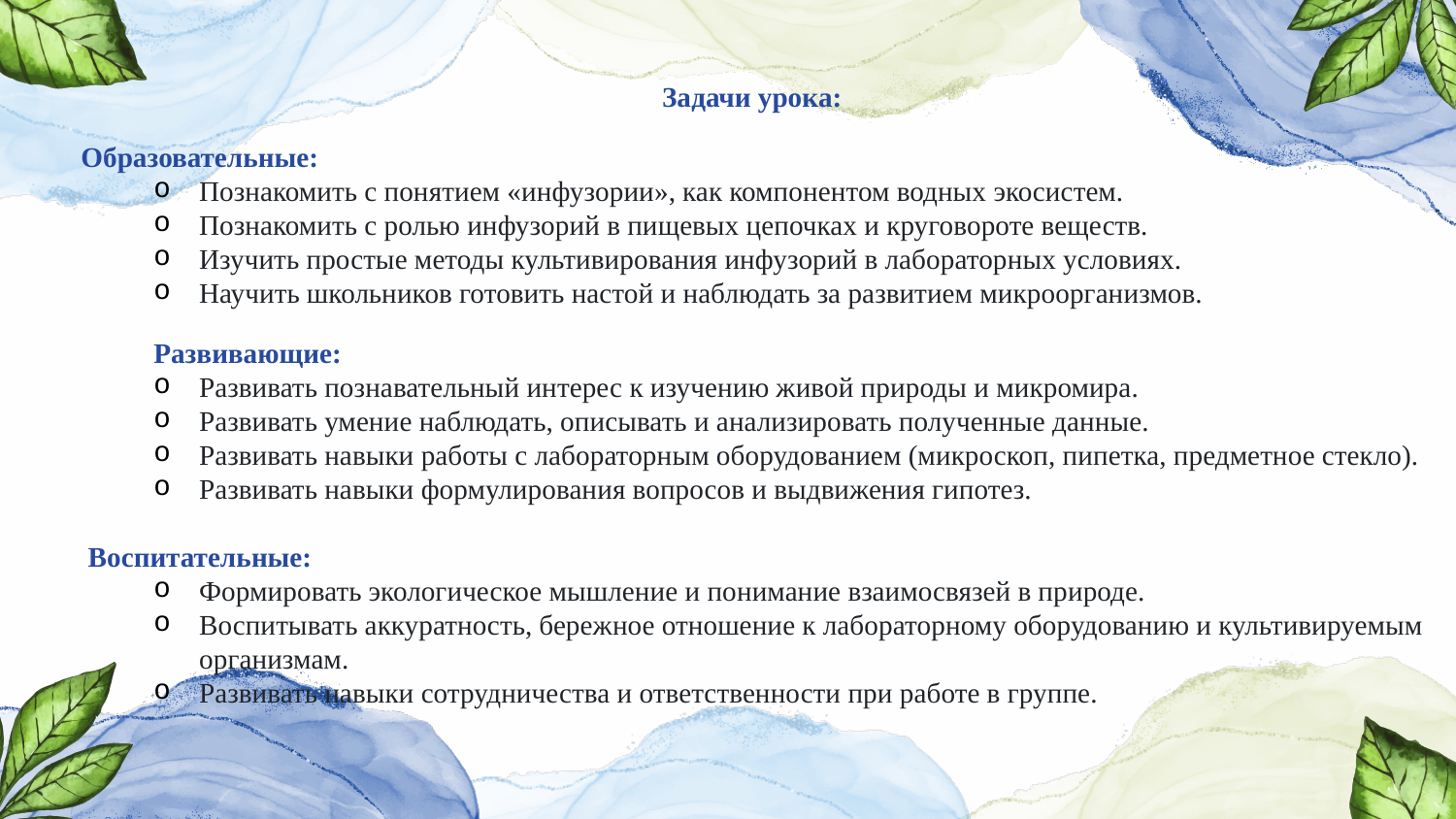

Задачи урока:

Образовательные:
Познакомить с понятием «инфузории», как компонентом водных экосистем.
Познакомить с ролью инфузорий в пищевых цепочках и круговороте веществ.
Изучить простые методы культивирования инфузорий в лабораторных условиях.
Научить школьников готовить настой и наблюдать за развитием микроорганизмов.

Развивающие:
Развивать познавательный интерес к изучению живой природы и микромира.
Развивать умение наблюдать, описывать и анализировать полученные данные.
Развивать навыки работы с лабораторным оборудованием (микроскоп, пипетка, предметное стекло).
Развивать навыки формулирования вопросов и выдвижения гипотез.

 Воспитательные:
Формировать экологическое мышление и понимание взаимосвязей в природе.
Воспитывать аккуратность, бережное отношение к лабораторному оборудованию и культивируемым организмам.
Развивать навыки сотрудничества и ответственности при работе в группе.